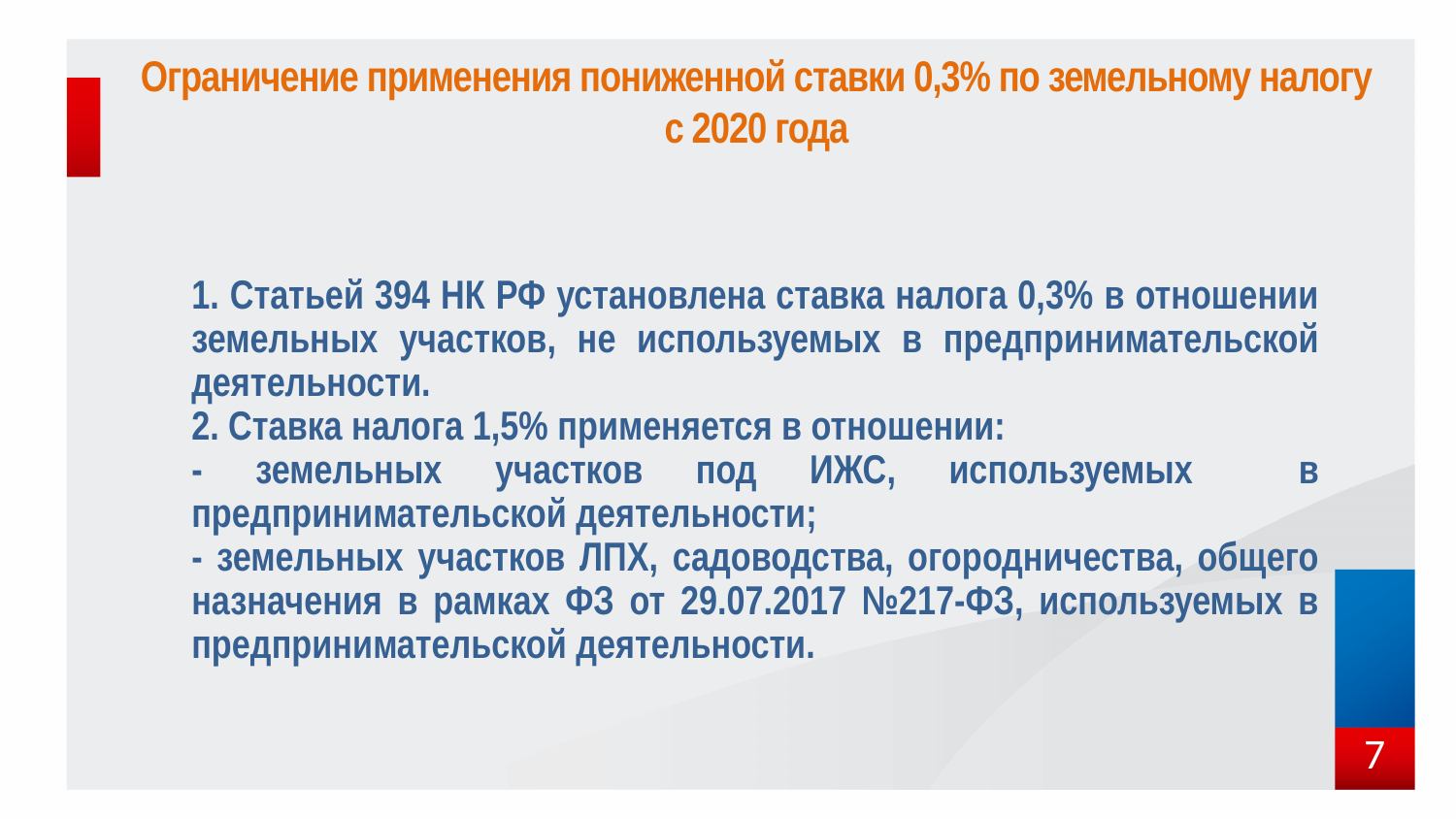

# Ограничение применения пониженной ставки 0,3% по земельному налогу с 2020 года

1. Статьей 394 НК РФ установлена ставка налога 0,3% в отношении земельных участков, не используемых в предпринимательской деятельности.
2. Ставка налога 1,5% применяется в отношении:
- земельных участков под ИЖС, используемых  в предпринимательской деятельности;
- земельных участков ЛПХ, садоводства, огородничества, общего назначения в рамках ФЗ от 29.07.2017 №217-ФЗ, используемых в предпринимательской деятельности.

7